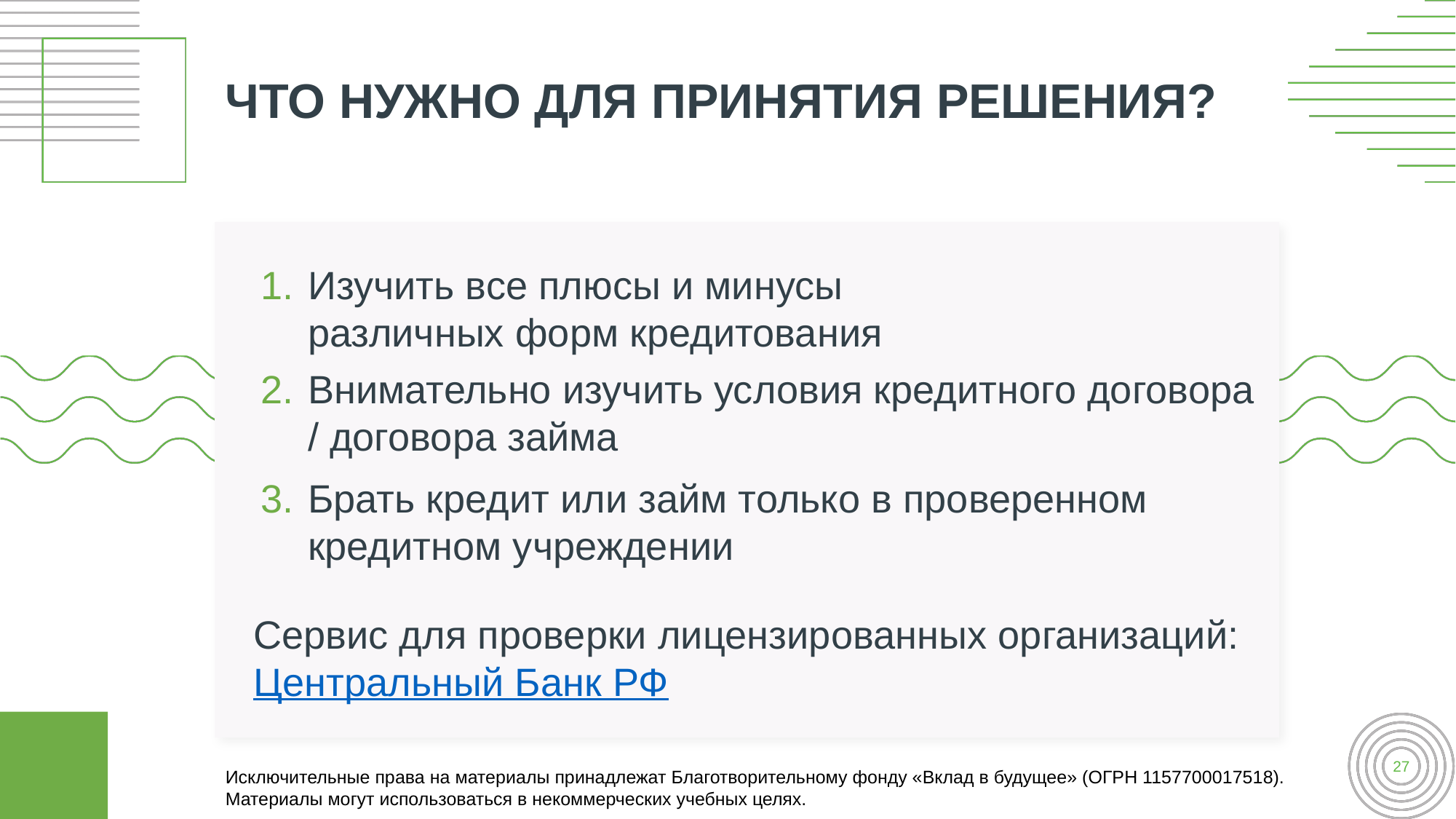

# ЧТО НУЖНО ДЛЯ ПРИНЯТИЯ РЕШЕНИЯ?
Изучить все плюсы и минусы
различных форм кредитования
Внимательно изучить условия кредитного договора / договора займа
Брать кредит или займ только в проверенном кредитном учреждении
Сервис для проверки лицензированных организаций: Центральный Банк РФ
27
Исключительные права на материалы принадлежат Благотворительному фонду «Вклад в будущее» (ОГРН 1157700017518).
Материалы могут использоваться в некоммерческих учебных целях.